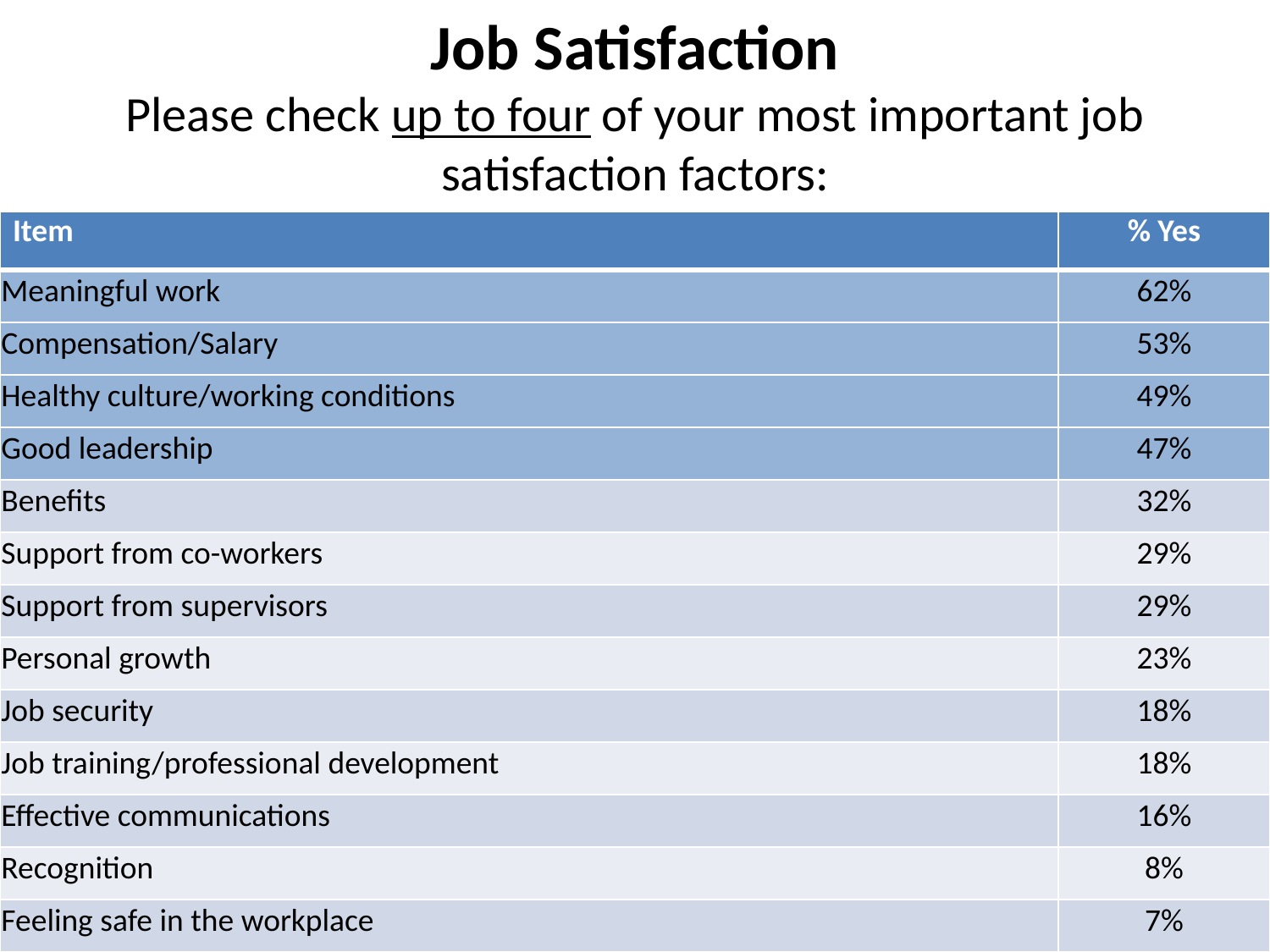

# Job Satisfaction Please check up to four of your most important job satisfaction factors:
| Item | % Yes |
| --- | --- |
| Meaningful work | 62% |
| Compensation/Salary | 53% |
| Healthy culture/working conditions | 49% |
| Good leadership | 47% |
| Benefits | 32% |
| Support from co-workers | 29% |
| Support from supervisors | 29% |
| Personal growth | 23% |
| Job security | 18% |
| Job training/professional development | 18% |
| Effective communications | 16% |
| Recognition | 8% |
| Feeling safe in the workplace | 7% |